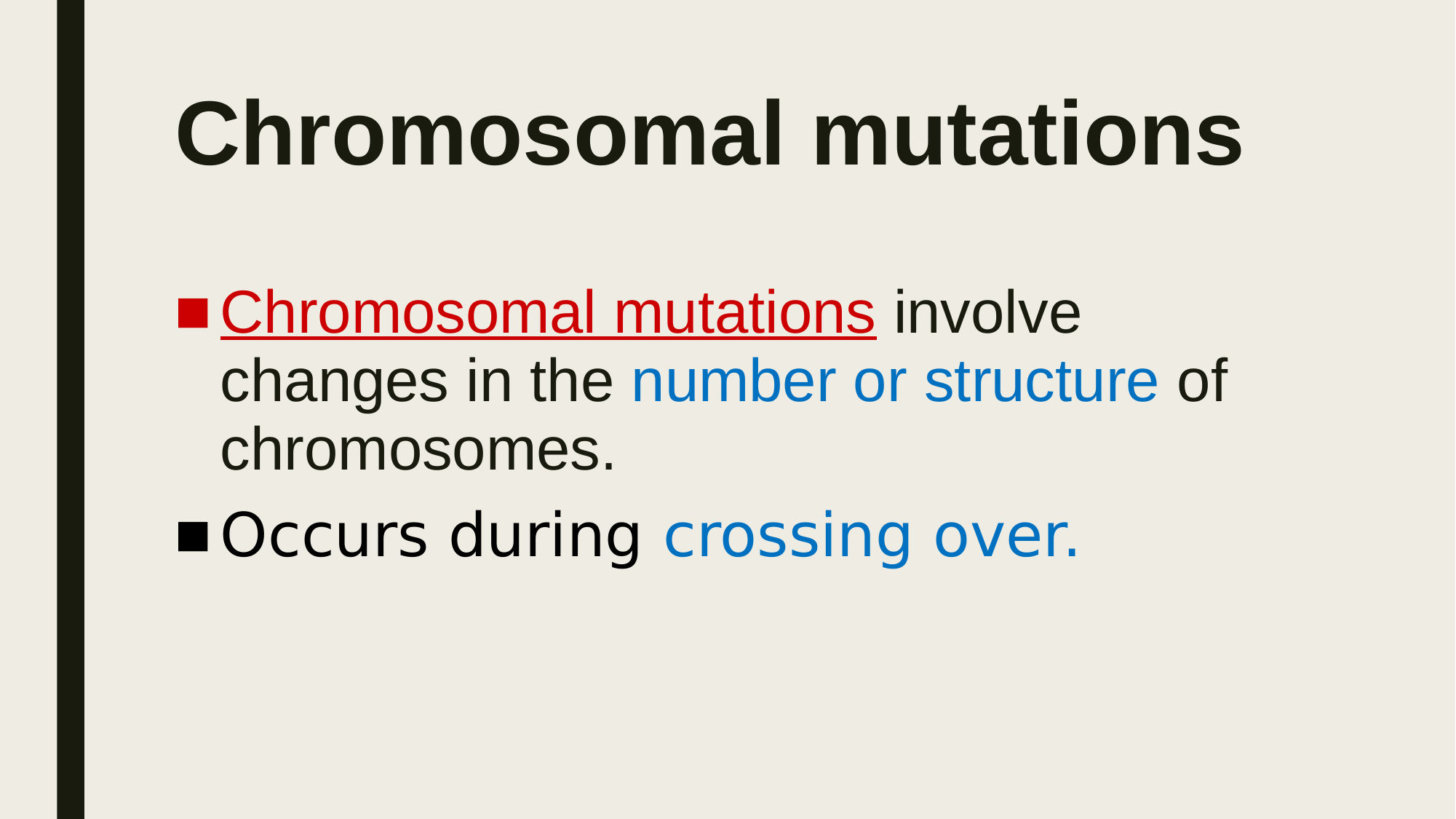

# Chromosomal mutations
Chromosomal mutations involve changes in the number or structure of chromosomes.
Occurs during crossing over.